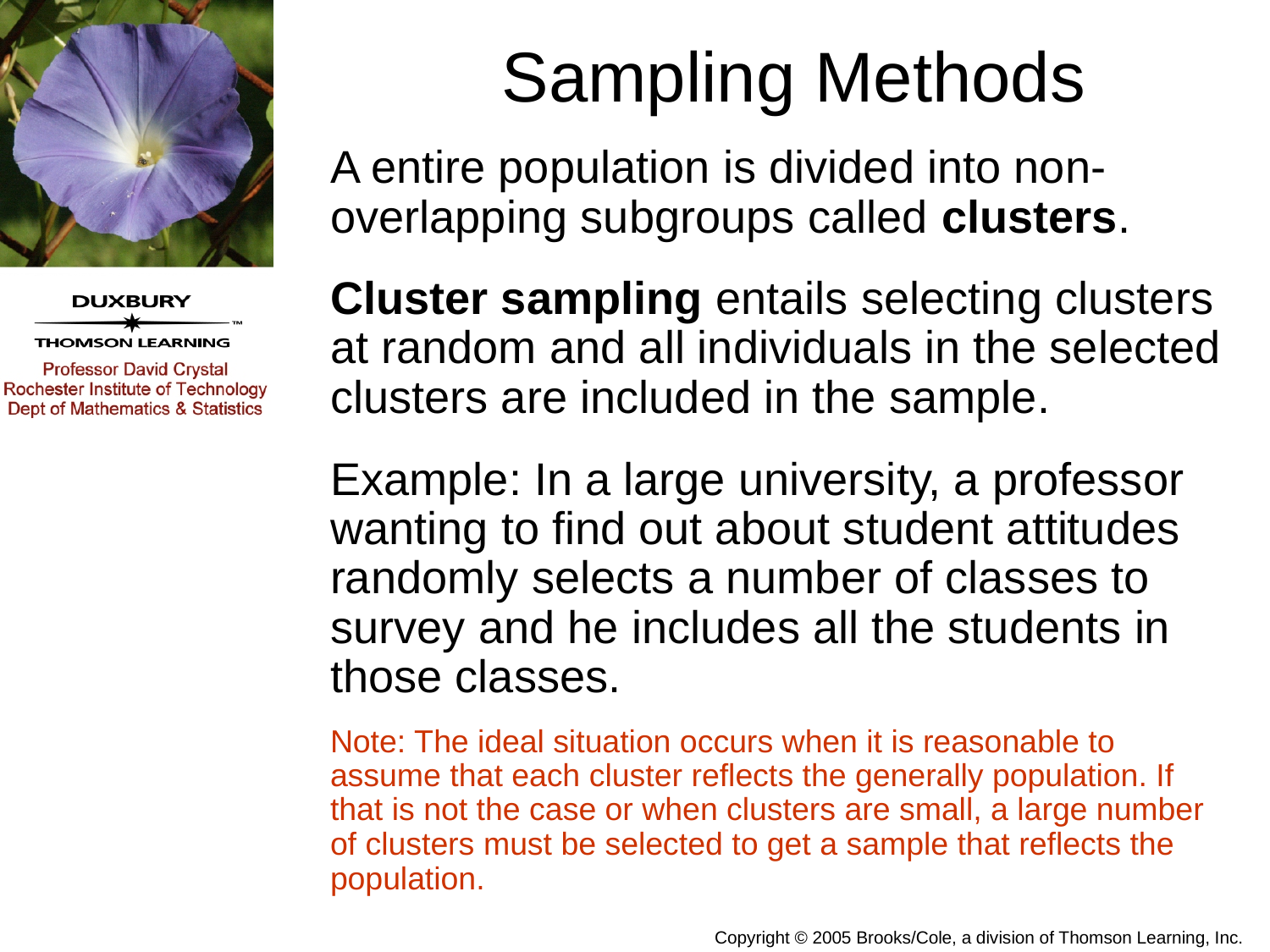

# Sampling Methods
A entire population is divided into non-overlapping subgroups called clusters.
Cluster sampling entails selecting clusters at random and all individuals in the selected clusters are included in the sample.
Example: In a large university, a professor wanting to find out about student attitudes randomly selects a number of classes to survey and he includes all the students in those classes.
Note: The ideal situation occurs when it is reasonable to assume that each cluster reflects the generally population. If that is not the case or when clusters are small, a large number of clusters must be selected to get a sample that reflects the population.